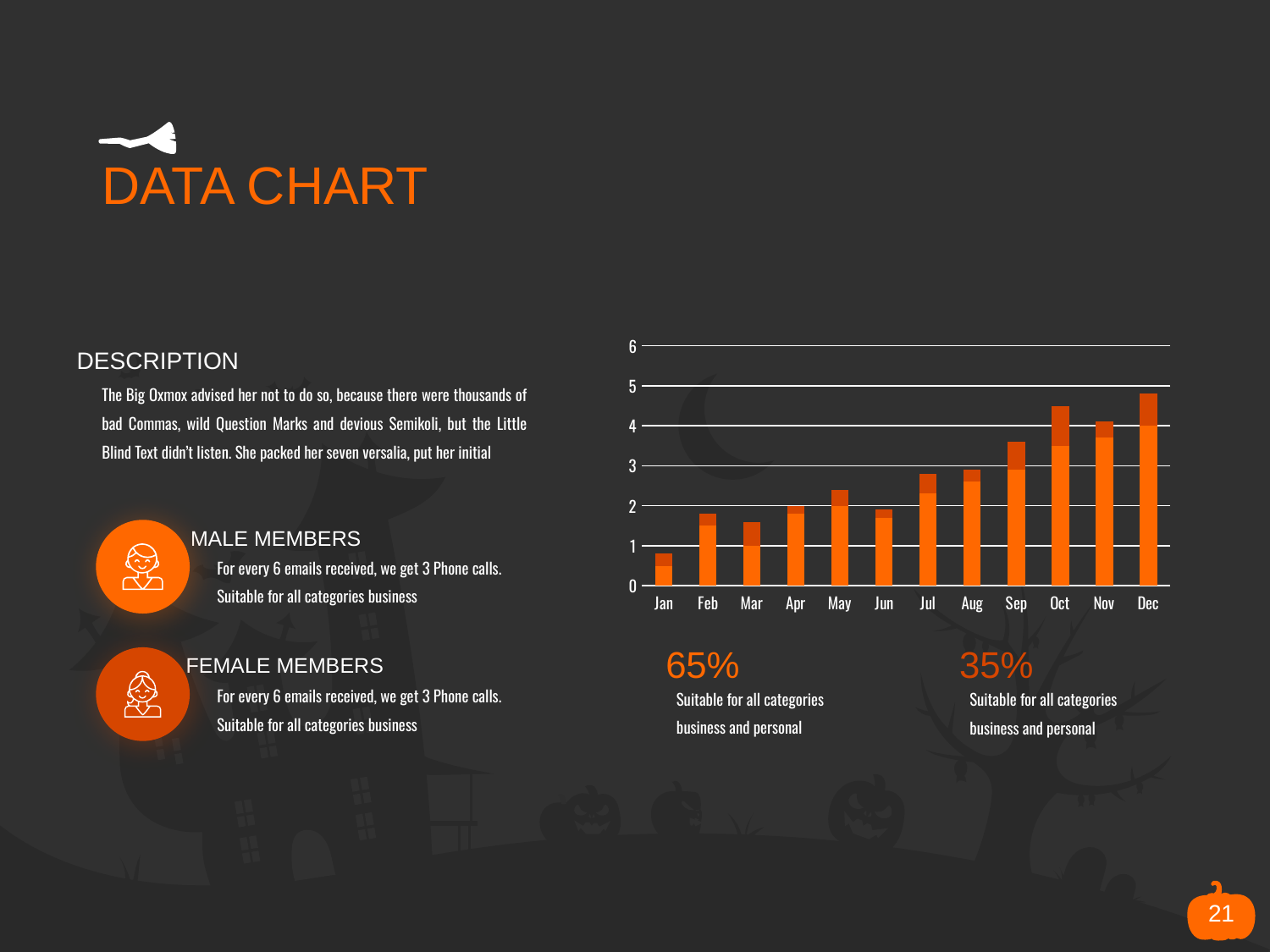

# DATA CHART

### Chart

| Category | Series 1 | Series 2 |
|---|---|---|
| Jan | 0.5 | 0.3 |
| Feb | 1.5 | 0.3 |
| Mar | 1.0 | 0.6 |
| Apr | 1.8 | 0.2 |
| May | 2.0 | 0.4 |
| Jun | 1.7 | 0.2 |
| Jul | 2.3 | 0.5 |
| Aug | 2.6 | 0.3 |
| Sep | 2.9 | 0.7 |
| Oct | 3.5 | 1.0 |
| Nov | 3.7 | 0.4 |
| Dec | 4.0 | 0.8 |
DESCRIPTION
The Big Oxmox advised her not to do so, because there were thousands of bad Commas, wild Question Marks and devious Semikoli, but the Little Blind Text didn’t listen. She packed her seven versalia, put her initial
MALE MEMBERS

For every 6 emails received, we get 3 Phone calls. Suitable for all categories business
65%
35%
FEMALE MEMBERS

For every 6 emails received, we get 3 Phone calls. Suitable for all categories business
Suitable for all categories business and personal
Suitable for all categories business and personal